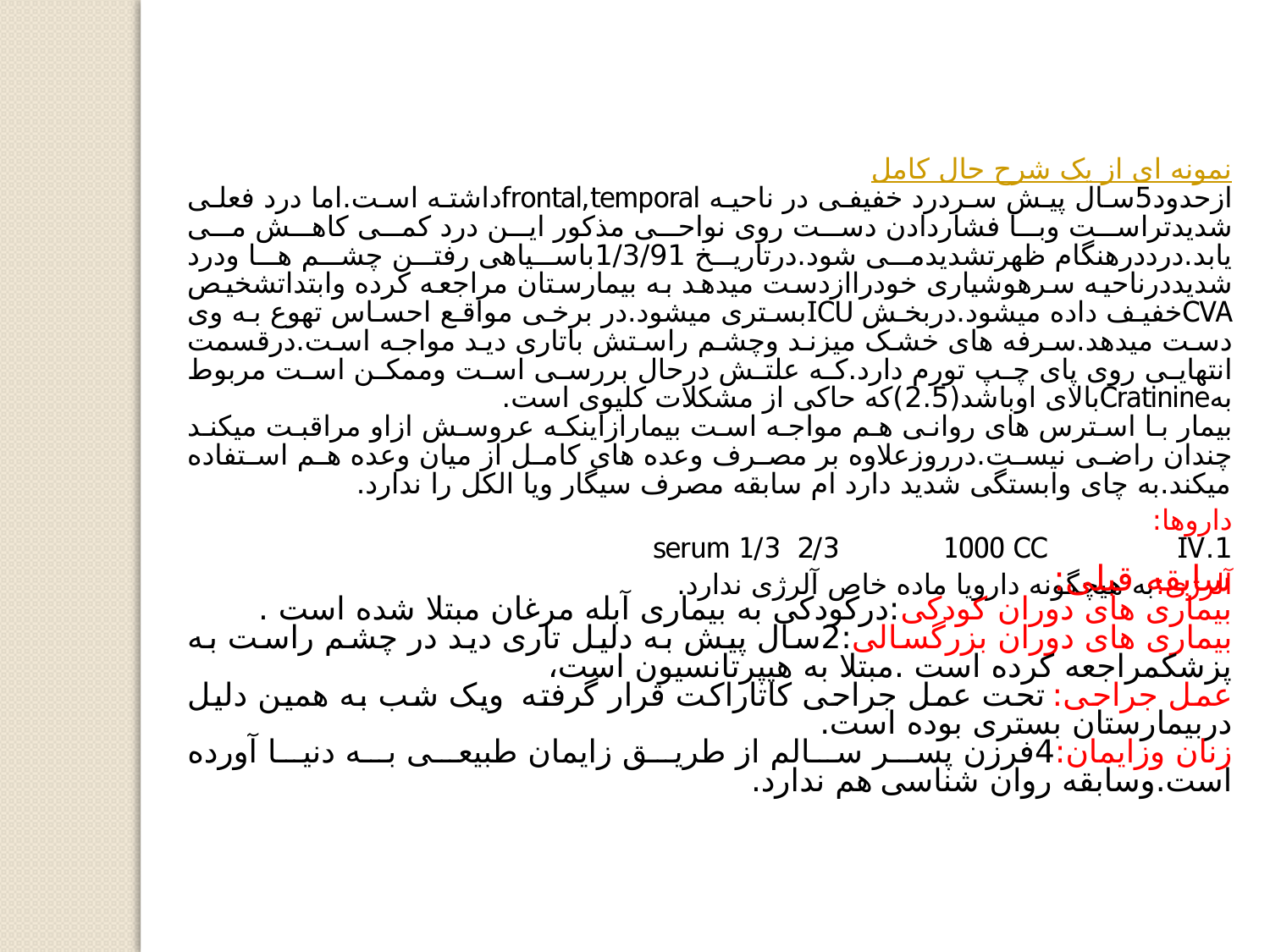

نمونه ای از یک شرح حال کامل
ازحدود5سال پیش سردرد خفیفی در ناحیه frontal,temporalداشته است.اما درد فعلی شدیدتراست وبا فشاردادن دست روی نواحی مذکور این درد کمی کاهش می یابد.درددرهنگام ظهرتشدیدمی شود.درتاریخ 1/3/91باسیاهی رفتن چشم ها ودرد شدیددرناحیه سرهوشیاری خودراازدست میدهد به بیمارستان مراجعه کرده وابتداتشخیص CVAخفیف داده میشود.دربخش ICUبستری میشود.در برخی مواقع احساس تهوع به وی دست میدهد.سرفه های خشک میزند وچشم راستش باتاری دید مواجه است.درقسمت انتهایی روی پای چپ تورم دارد.که علتش درحال بررسی است وممکن است مربوط بهCratinineبالای اوباشد(2.5)که حاکی از مشکلات کلیوی است.
بیمار با استرس های روانی هم مواجه است بیمارازاینکه عروسش ازاو مراقبت میکند چندان راضی نیست.درروزعلاوه بر مصرف وعده های کامل از میان وعده هم استفاده میکند.به چای وابستگی شدید دارد ام سابقه مصرف سیگار ویا الکل را ندارد.
داروها:
1.serum 1/3  2/3            1000 CC               IV
آلرژی:به هیچگونه دارویا ماده خاص آلرژی ندارد.
سابقه قبلی:
بیماری های دوران کودکی:درکودکی به بیماری آبله مرغان مبتلا شده است .
بیماری های دوران بزرگسالی:2سال پیش به دلیل تاری دید در چشم راست به پزشکمراجعه کرده است .مبتلا به هیپرتانسیون است،
عمل جراحی: تحت عمل جراحی کاتاراکت قرار گرفته  ویک شب به همین دلیل دربیمارستان بستری بوده است.
زنان وزایمان:4فرزن پسر سالم از طریق زایمان طبیعی به دنیا آورده است.وسابقه روان شناسی هم ندارد.